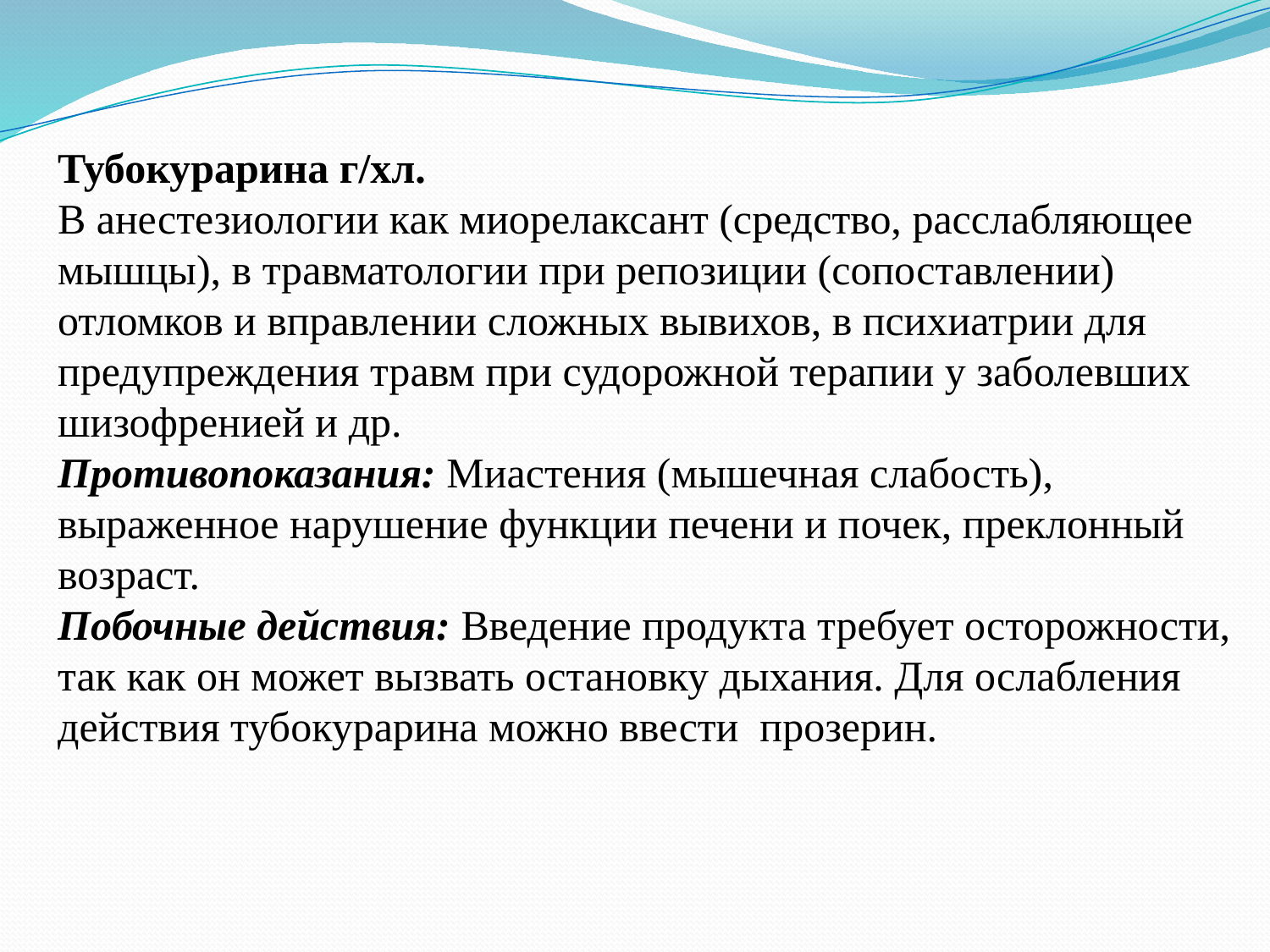

Тубокурарина г/хл.
В анестезиологии как миорелаксант (средство, расслабляющее мышцы), в травматологии при репозиции (сопоставлении) отломков и вправлении сложных вывихов, в психиатрии для предупреждения травм при судорожной терапии у заболевших шизофренией и др.
Противопоказания: Миастения (мышечная слабость), выраженное нарушение функции печени и почек, преклонный возраст.
Побочные действия: Введение продукта требует осторожности, так как он может вызвать остановку дыхания. Для ослабления действия тубокурарина можно ввести  прозерин.